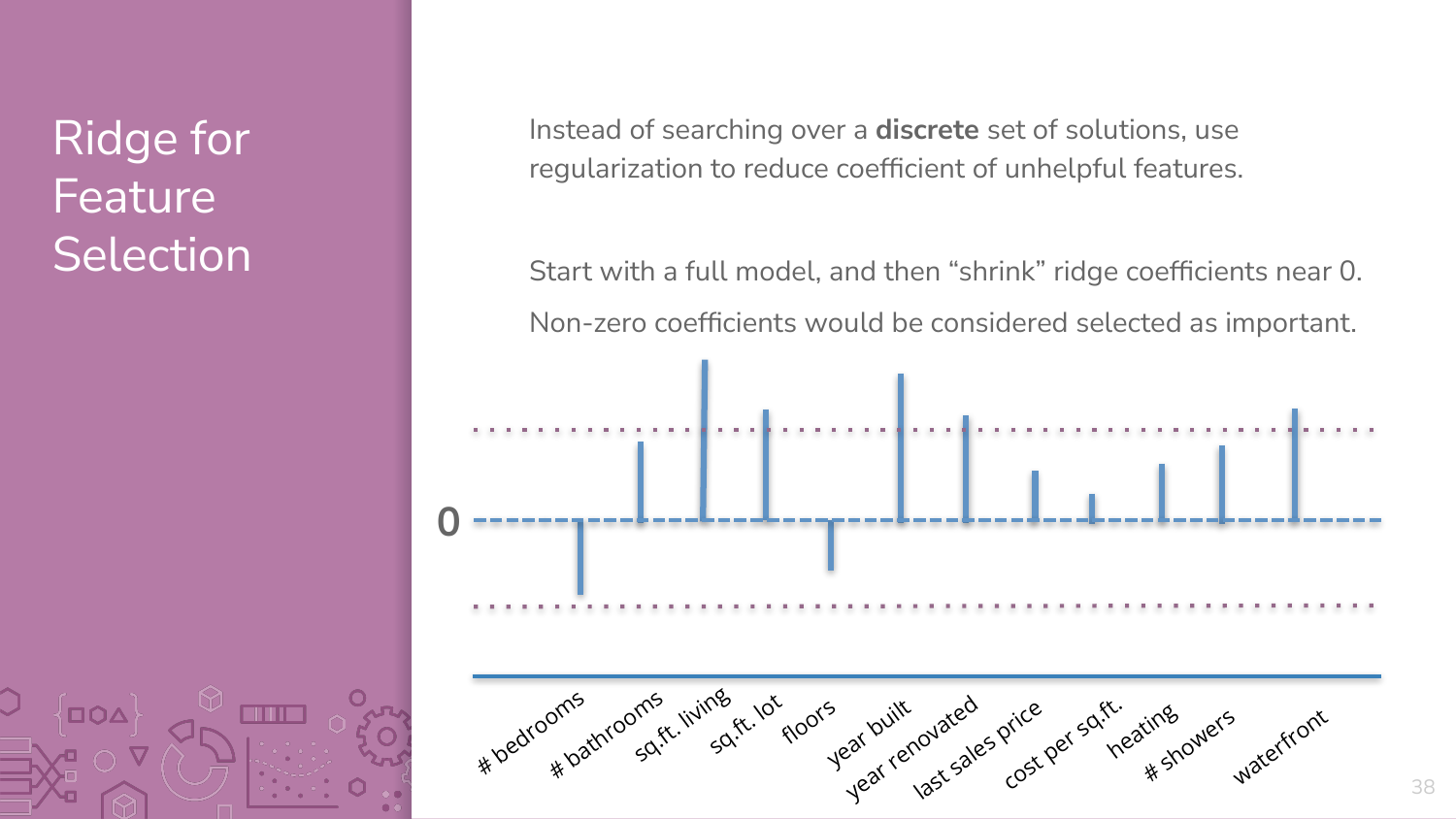

# Ridge for Feature Selection
Instead of searching over a discrete set of solutions, use regularization to reduce coefficient of unhelpful features.

Start with a full model, and then “shrink” ridge coefficients near 0.
Non-zero coefficients would be considered selected as important.
0
sq.ft. living
# bedrooms
# bathrooms
38
sq.ft. lot
year renovated
cost per sq.ft.
floors
year built
last sales price
heating
# showers
waterfront